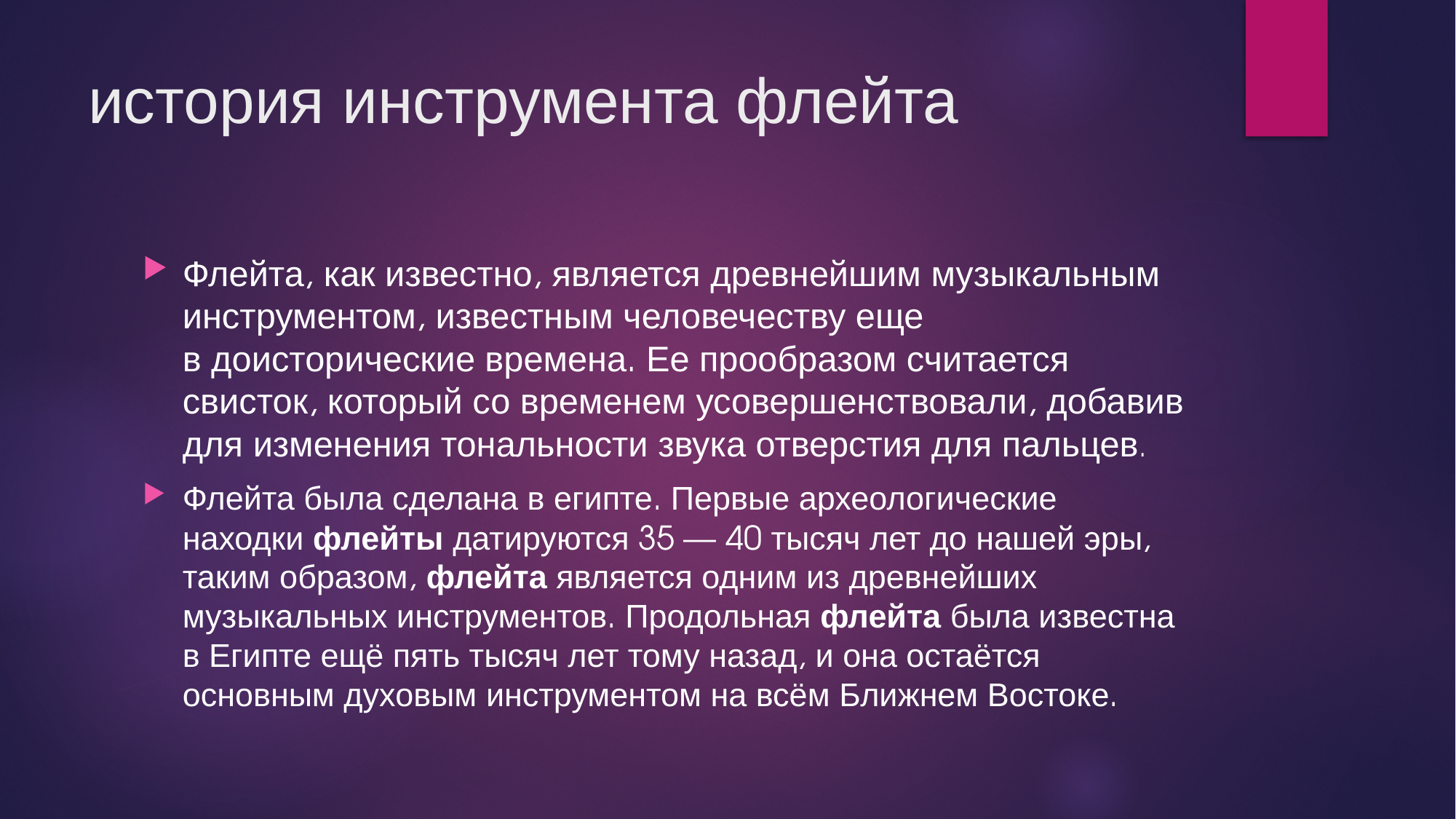

# история инструмента флейта
Флейта, как известно, является древнейшим музыкальным инструментом, известным человечеству еще в доисторические времена. Ее прообразом считается свисток, который со временем усовершенствовали, добавив для изменения тональности звука отверстия для пальцев.
Флейта была сделана в египте. Первые археологические находки флейты датируются 35 — 40 тысяч лет до нашей эры, таким образом, флейта является одним из древнейших музыкальных инструментов. Продольная флейта была известна в Египте ещё пять тысяч лет тому назад, и она остаётся основным духовым инструментом на всём Ближнем Востоке.